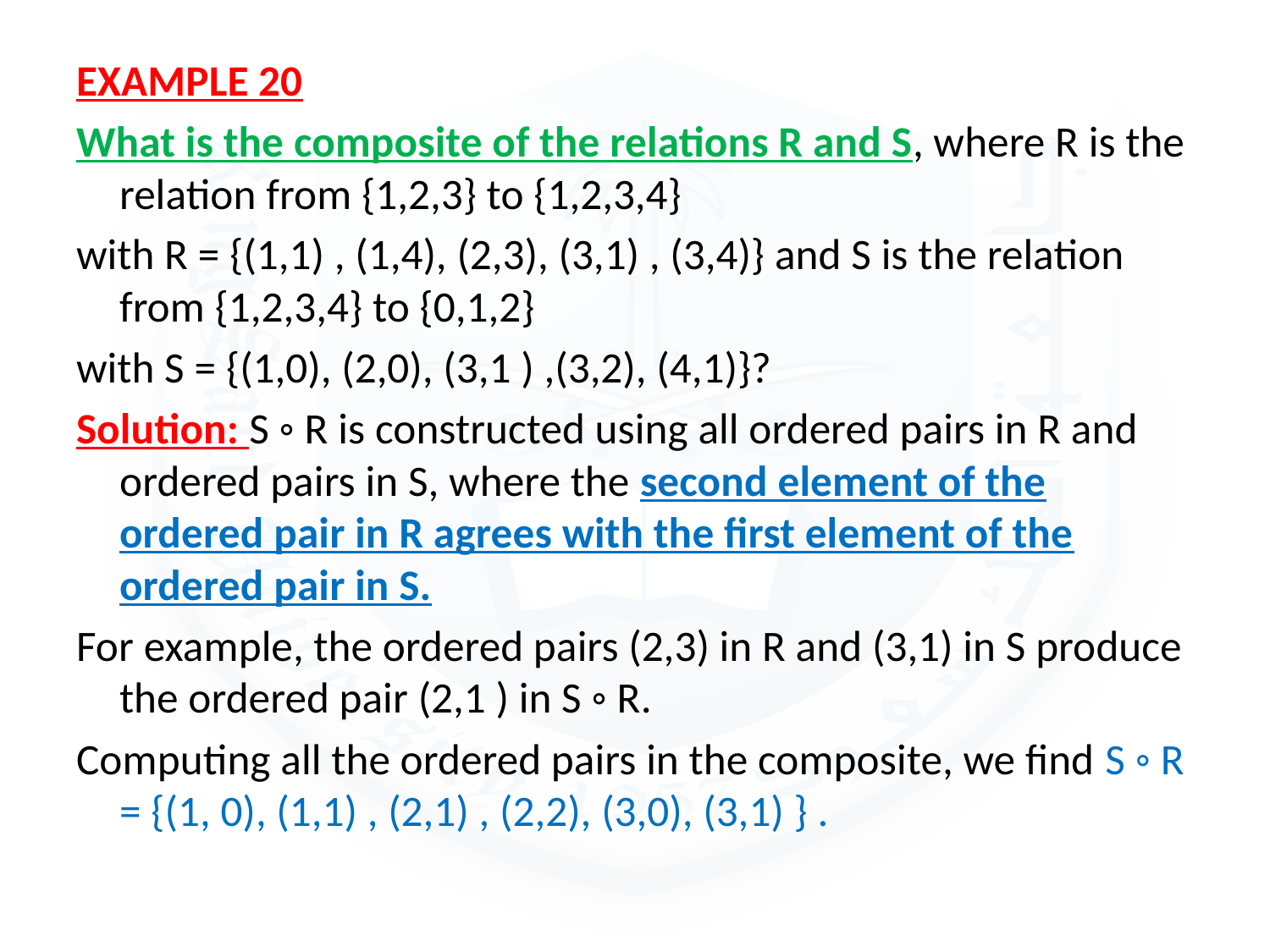

EXAMPLE 20
What is the composite of the relations R and S, where R is the relation from {1,2,3} to {1,2,3,4}
with R = {(1,1) , (1,4), (2,3), (3,1) , (3,4)} and S is the relation from {1,2,3,4} to {0,1,2}
with S = {(1,0), (2,0), (3,1 ) ,(3,2), (4,1)}?
Solution: S ◦ R is constructed using all ordered pairs in R and ordered pairs in S, where the second element of the ordered pair in R agrees with the first element of the ordered pair in S.
For example, the ordered pairs (2,3) in R and (3,1) in S produce the ordered pair (2,1 ) in S ◦ R.
Computing all the ordered pairs in the composite, we find S ◦ R = {(1, 0), (1,1) , (2,1) , (2,2), (3,0), (3,1) } .